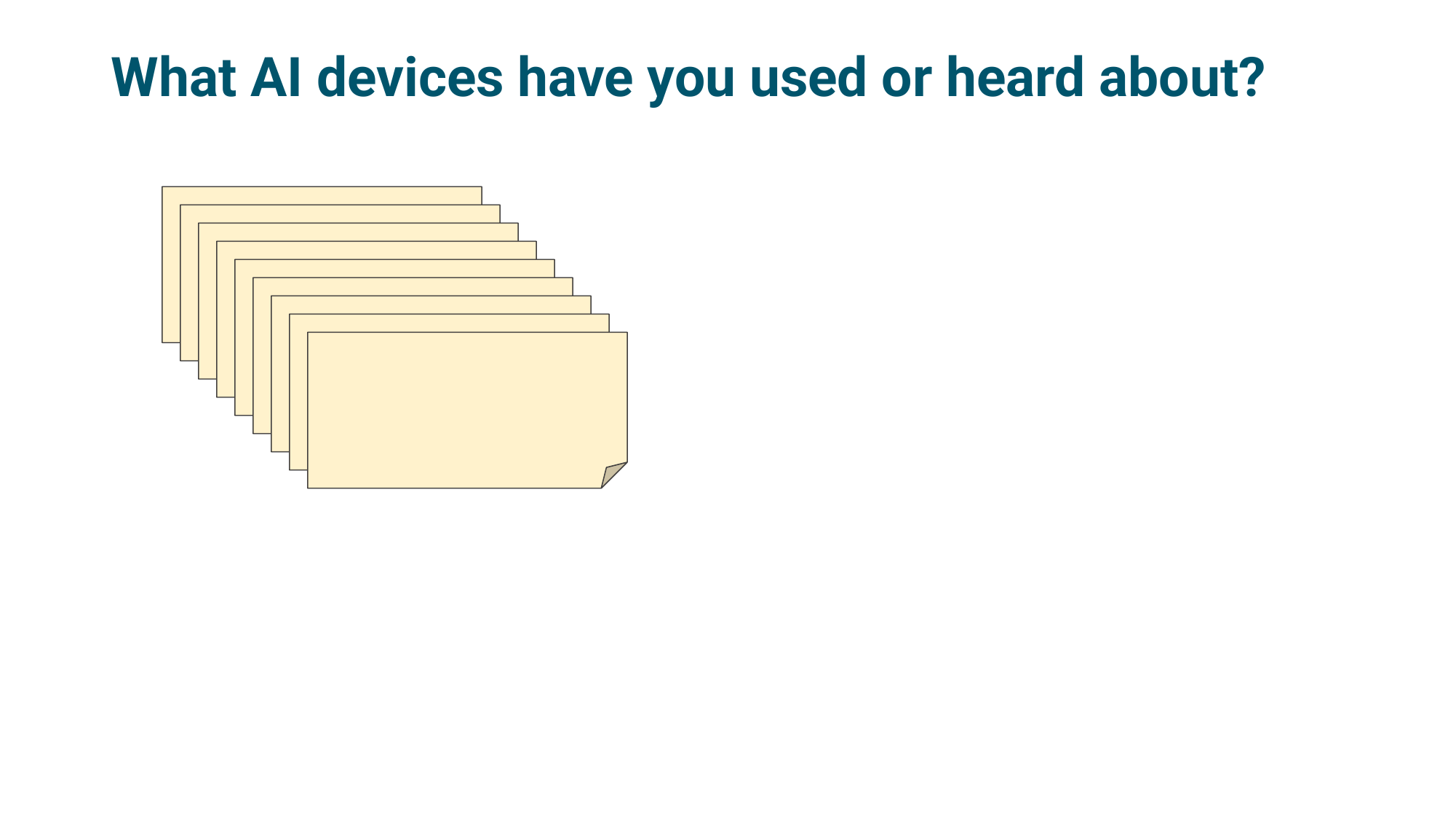

# What AI devices have you used or heard about?